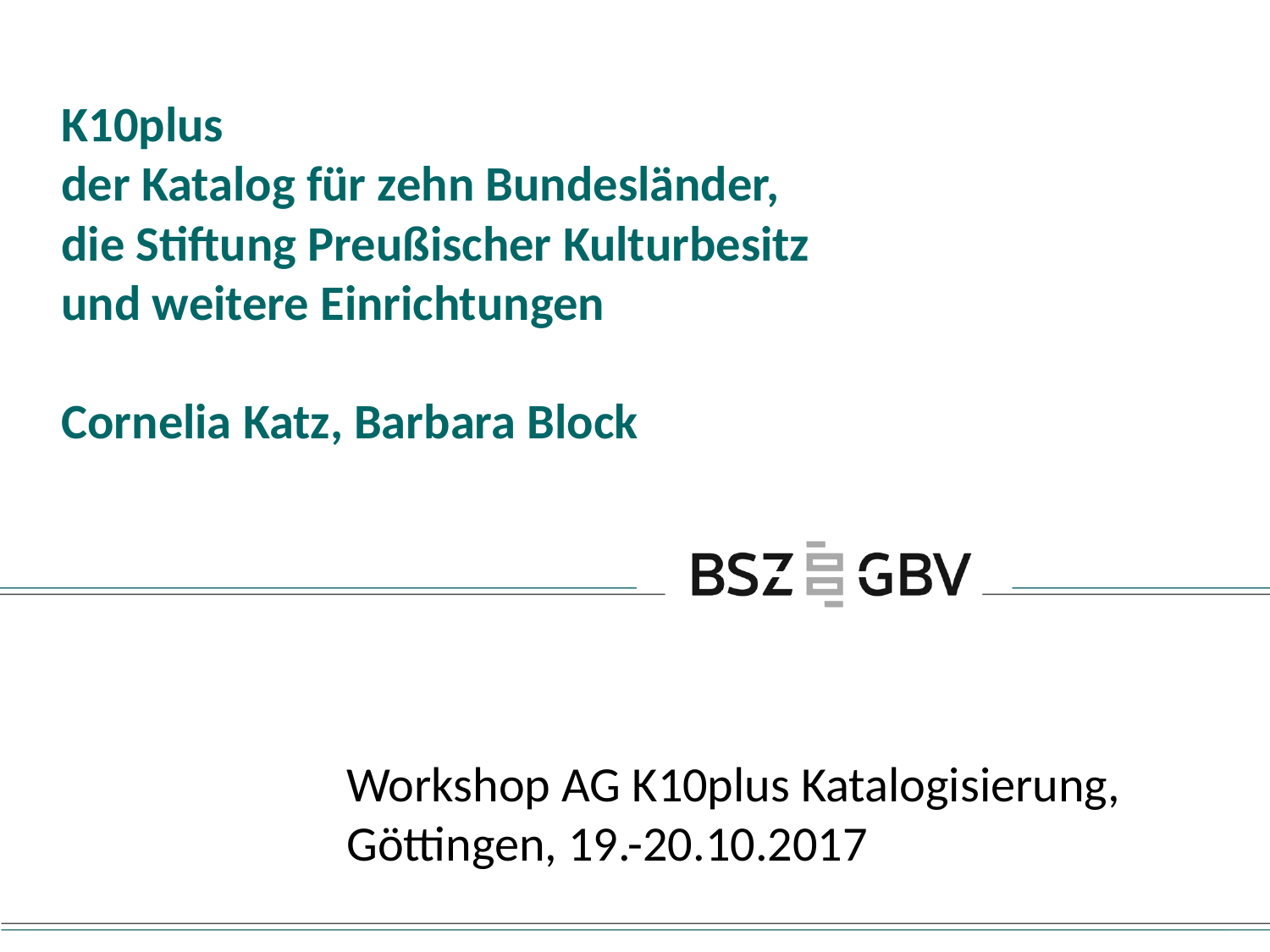

# K10plus der Katalog für zehn Bundesländer, die Stiftung Preußischer Kulturbesitz und weitere Einrichtungen Cornelia Katz, Barbara Block
		Workshop AG K10plus Katalogisierung,
		Göttingen, 19.-20.10.2017